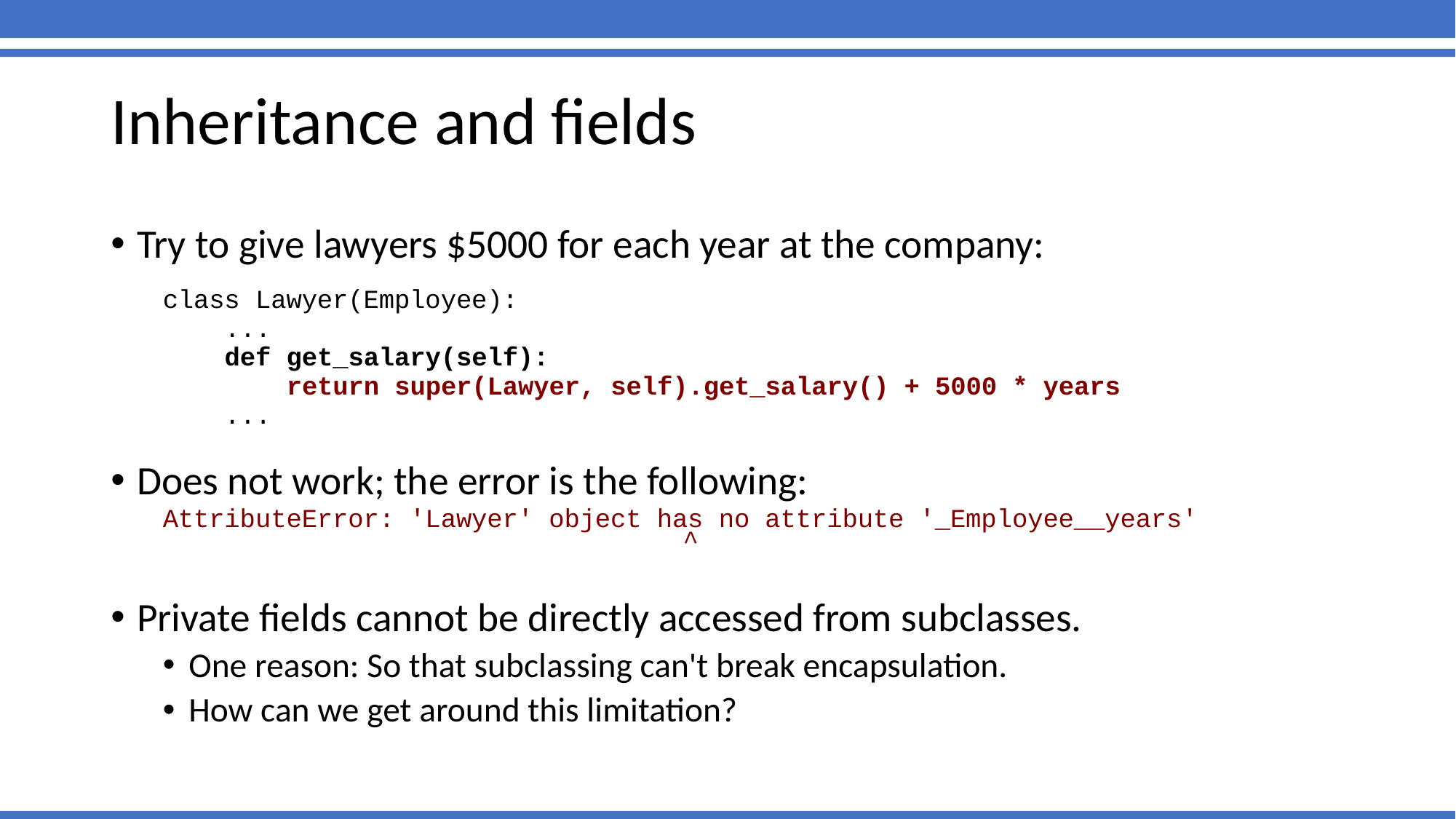

Inheritance and fields
Try to give lawyers $5000 for each year at the company:

class Lawyer(Employee):
    ...
    def get_salary(self):
        return super(Lawyer, self).get_salary() + 5000 * years
    ...

Does not work; the error is the following:
AttributeError: 'Lawyer' object has no attribute '_Employee__years'                                          ^

Private fields cannot be directly accessed from subclasses.
One reason: So that subclassing can't break encapsulation.
How can we get around this limitation?